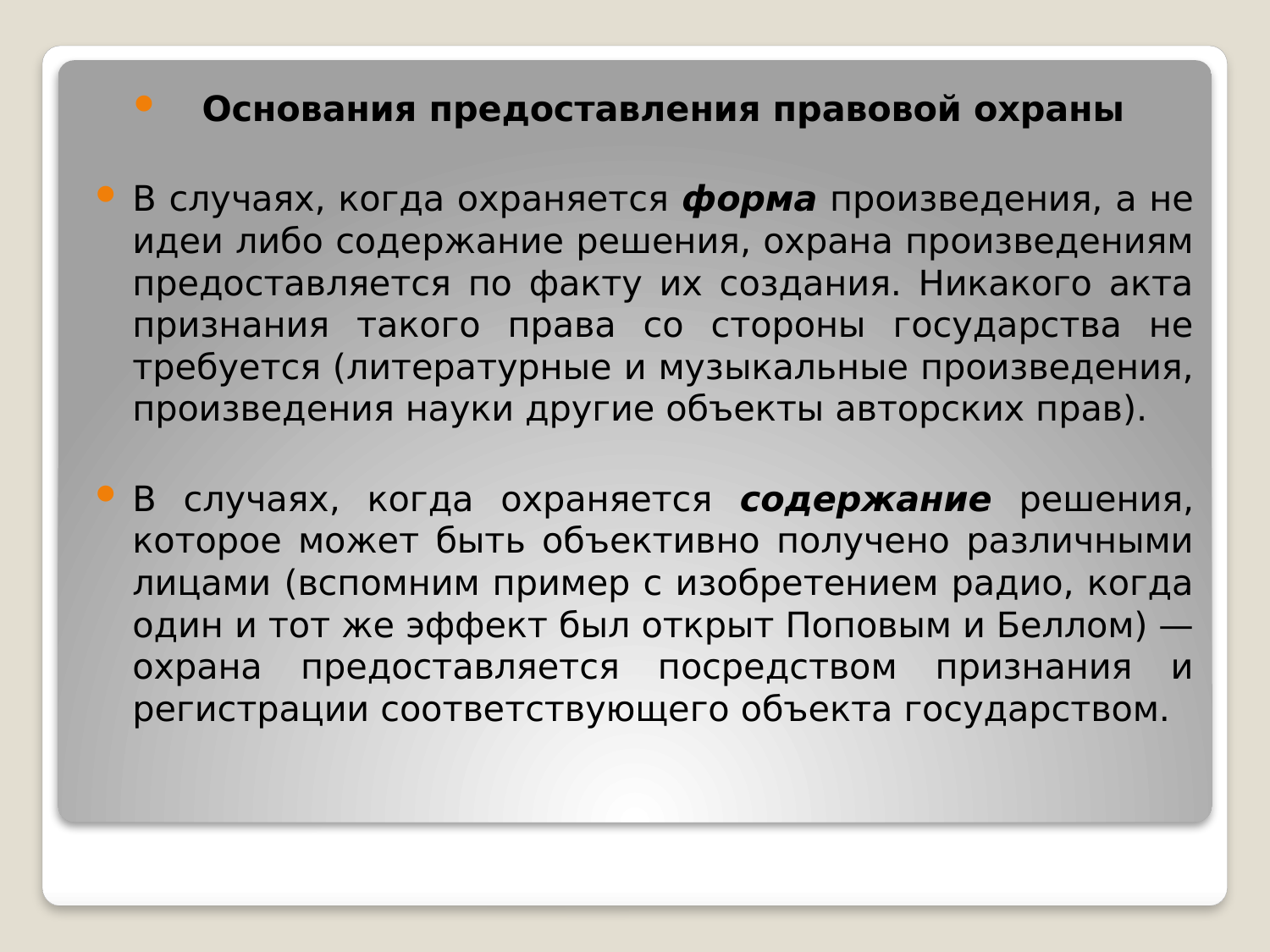

Основания предоставления правовой охраны

В случаях, когда охраняется форма произведения, а не идеи либо содержание решения, охрана произведениям предоставляется по факту их создания. Никакого акта признания такого права со стороны государства не требуется (литературные и музыкальные произведения, произведения науки другие объекты авторских прав).

В случаях, когда охраняется содержание решения, которое может быть объективно получено различными лицами (вспомним пример с изобретением радио, когда один и тот же эффект был открыт Поповым и Беллом) — охрана предоставляется посредством признания и регистрации соответствующего объекта государством.

#